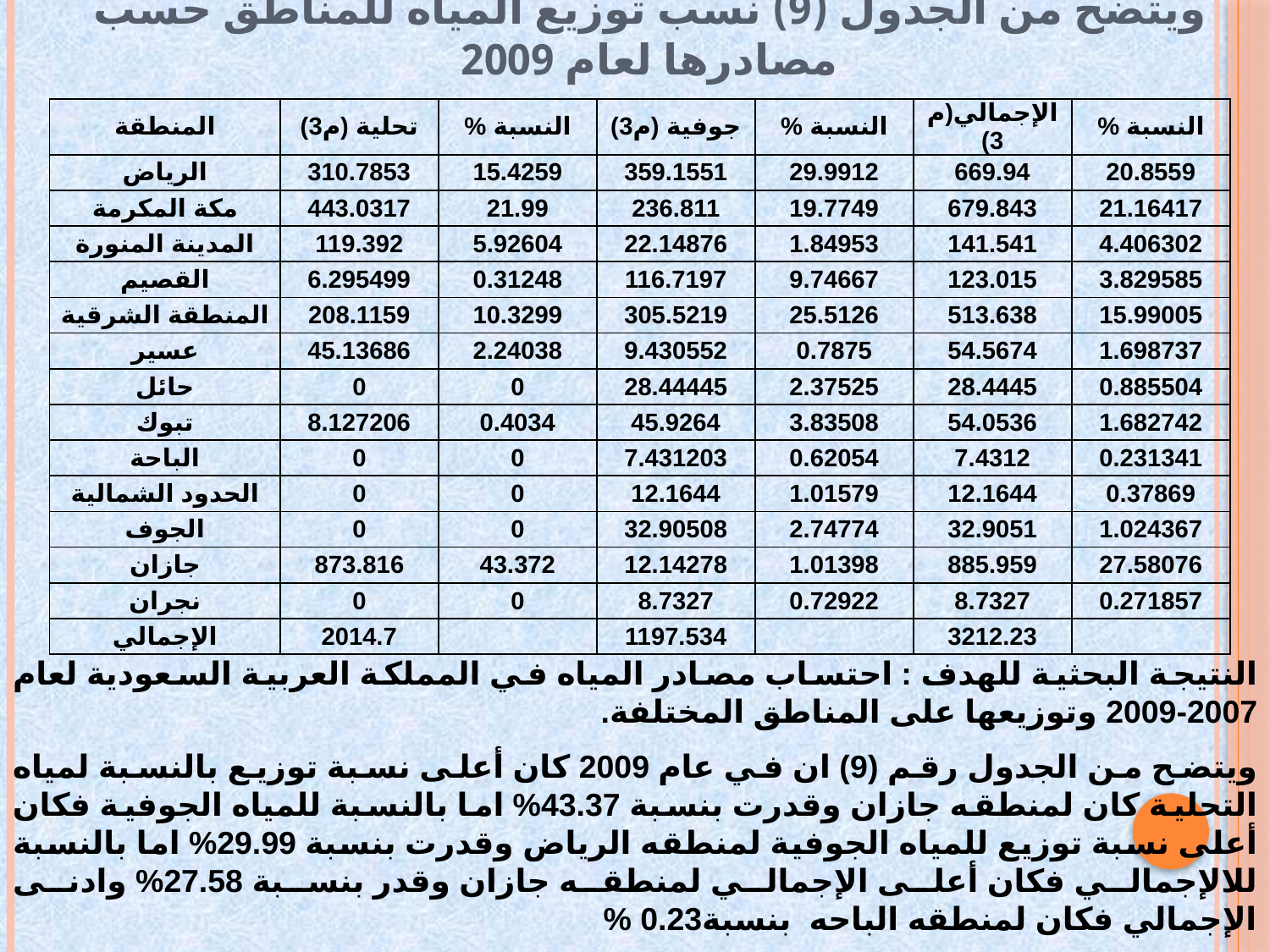

# ويتضح من الجدول (9) نسب توزيع المياه للمناطق حسب مصادرها لعام 2009
| المنطقة | تحلية (م3) | النسبة % | جوفية (م3) | النسبة % | الإجمالي(م3) | النسبة % |
| --- | --- | --- | --- | --- | --- | --- |
| الرياض | 310.7853 | 15.4259 | 359.1551 | 29.9912 | 669.94 | 20.8559 |
| مكة المكرمة | 443.0317 | 21.99 | 236.811 | 19.7749 | 679.843 | 21.16417 |
| المدينة المنورة | 119.392 | 5.92604 | 22.14876 | 1.84953 | 141.541 | 4.406302 |
| القصيم | 6.295499 | 0.31248 | 116.7197 | 9.74667 | 123.015 | 3.829585 |
| المنطقة الشرقية | 208.1159 | 10.3299 | 305.5219 | 25.5126 | 513.638 | 15.99005 |
| عسير | 45.13686 | 2.24038 | 9.430552 | 0.7875 | 54.5674 | 1.698737 |
| حائل | 0 | 0 | 28.44445 | 2.37525 | 28.4445 | 0.885504 |
| تبوك | 8.127206 | 0.4034 | 45.9264 | 3.83508 | 54.0536 | 1.682742 |
| الباحة | 0 | 0 | 7.431203 | 0.62054 | 7.4312 | 0.231341 |
| الحدود الشمالية | 0 | 0 | 12.1644 | 1.01579 | 12.1644 | 0.37869 |
| الجوف | 0 | 0 | 32.90508 | 2.74774 | 32.9051 | 1.024367 |
| جازان | 873.816 | 43.372 | 12.14278 | 1.01398 | 885.959 | 27.58076 |
| نجران | 0 | 0 | 8.7327 | 0.72922 | 8.7327 | 0.271857 |
| الإجمالي | 2014.7 |  | 1197.534 |  | 3212.23 |  |
النتيجة البحثية للهدف : احتساب مصادر المياه في المملكة العربية السعودية لعام 2007-2009 وتوزيعها على المناطق المختلفة.

ويتضح من الجدول رقم (9) ان في عام 2009 كان أعلى نسبة توزيع بالنسبة لمياه التحلية كان لمنطقه جازان وقدرت بنسبة 43.37% اما بالنسبة للمياه الجوفية فكان أعلى نسبة توزيع للمياه الجوفية لمنطقه الرياض وقدرت بنسبة 29.99% اما بالنسبة للالإجمالي فكان أعلى الإجمالي لمنطقه جازان وقدر بنسبة 27.58% وادنى الإجمالي فكان لمنطقه الباحه  بنسبة0.23 %